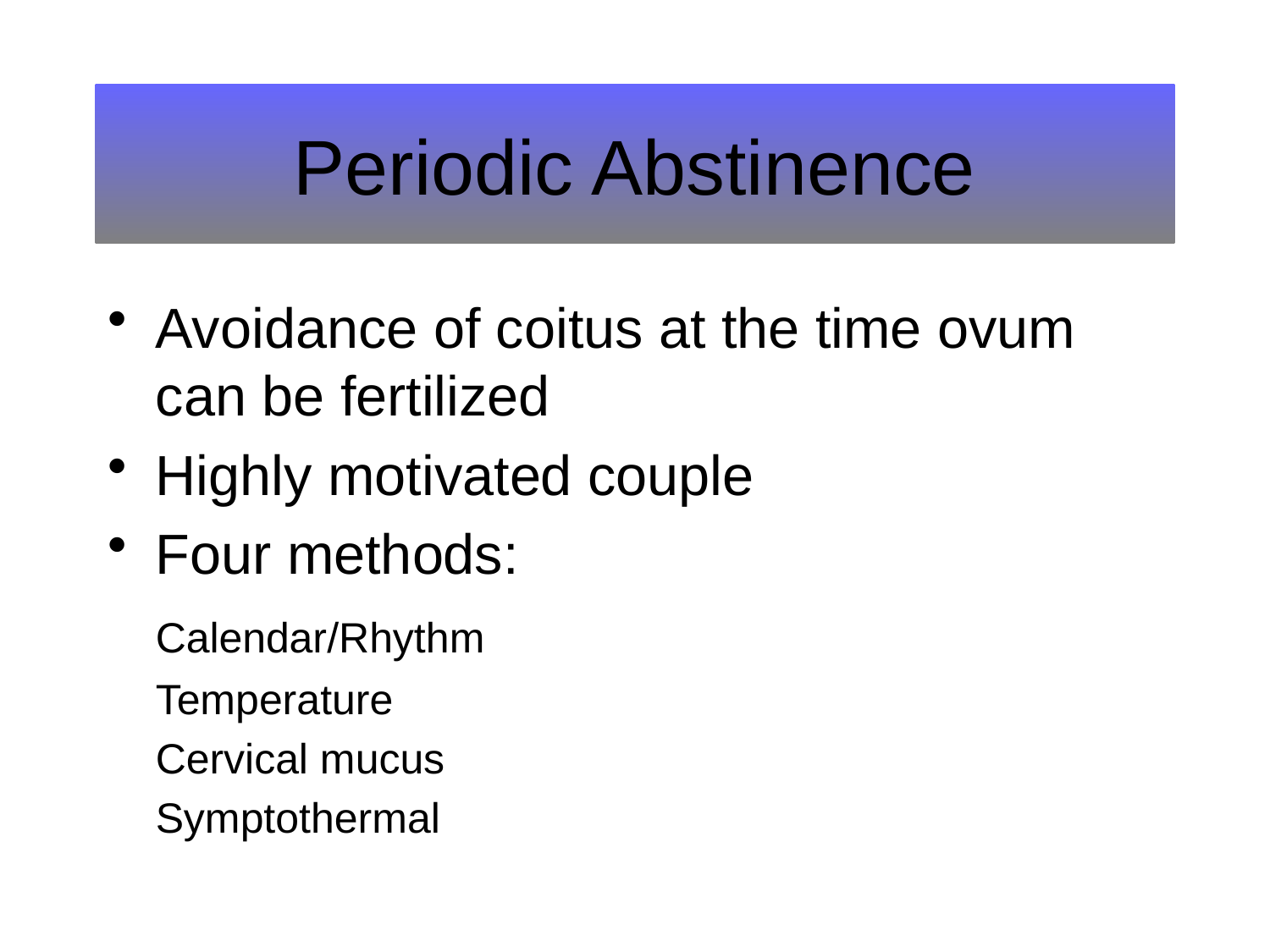

# Periodic Abstinence
Avoidance of coitus at the time ovum can be fertilized
Highly motivated couple
Four methods:
	Calendar/Rhythm
	Temperature
	Cervical mucus
	Symptothermal